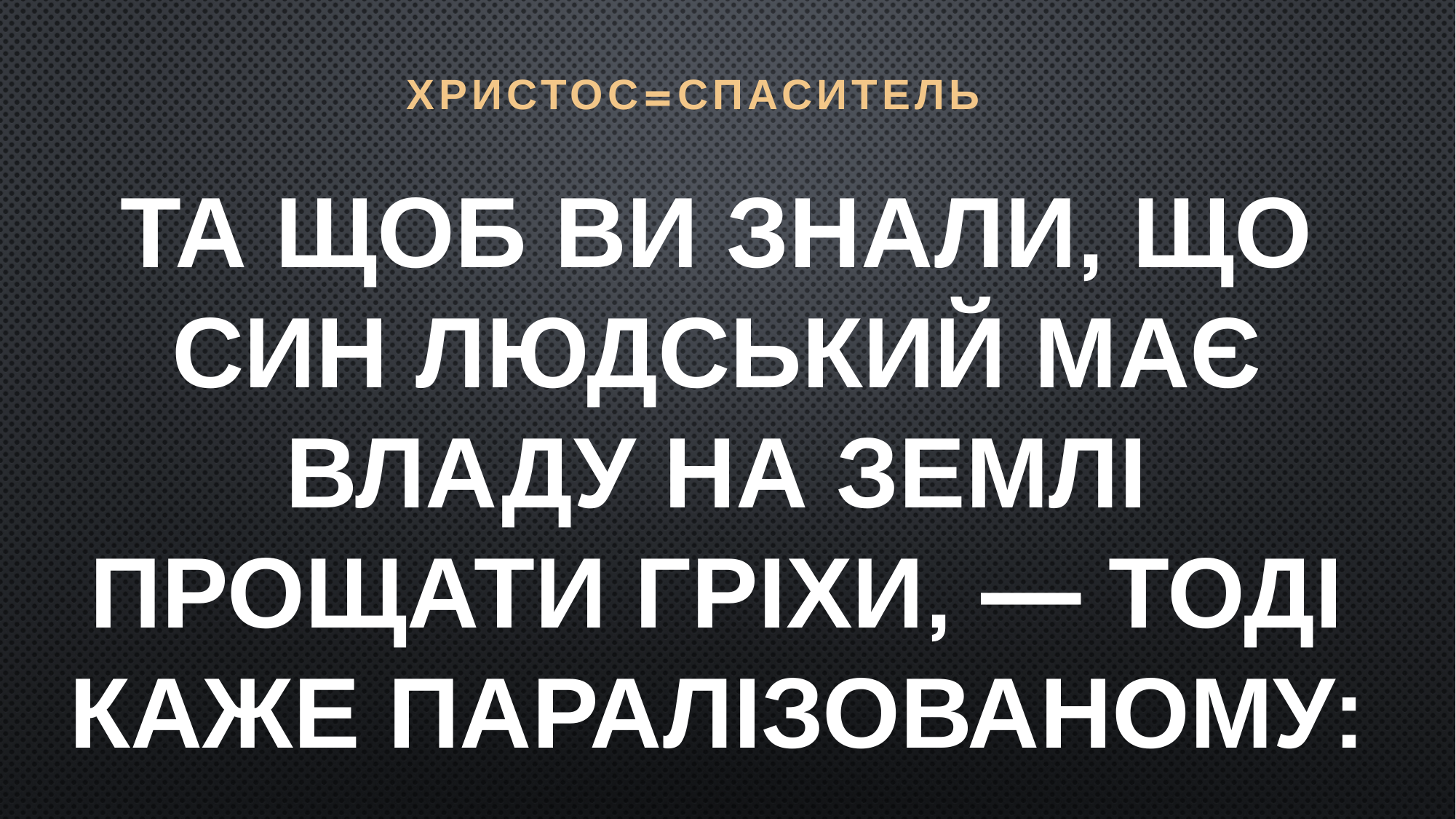

ХРИСТОС=СПАСИТЕЛЬ
Та щоб ви знали, що Син Людський має владу на землі прощати гріхи, — тоді каже паралізованому: